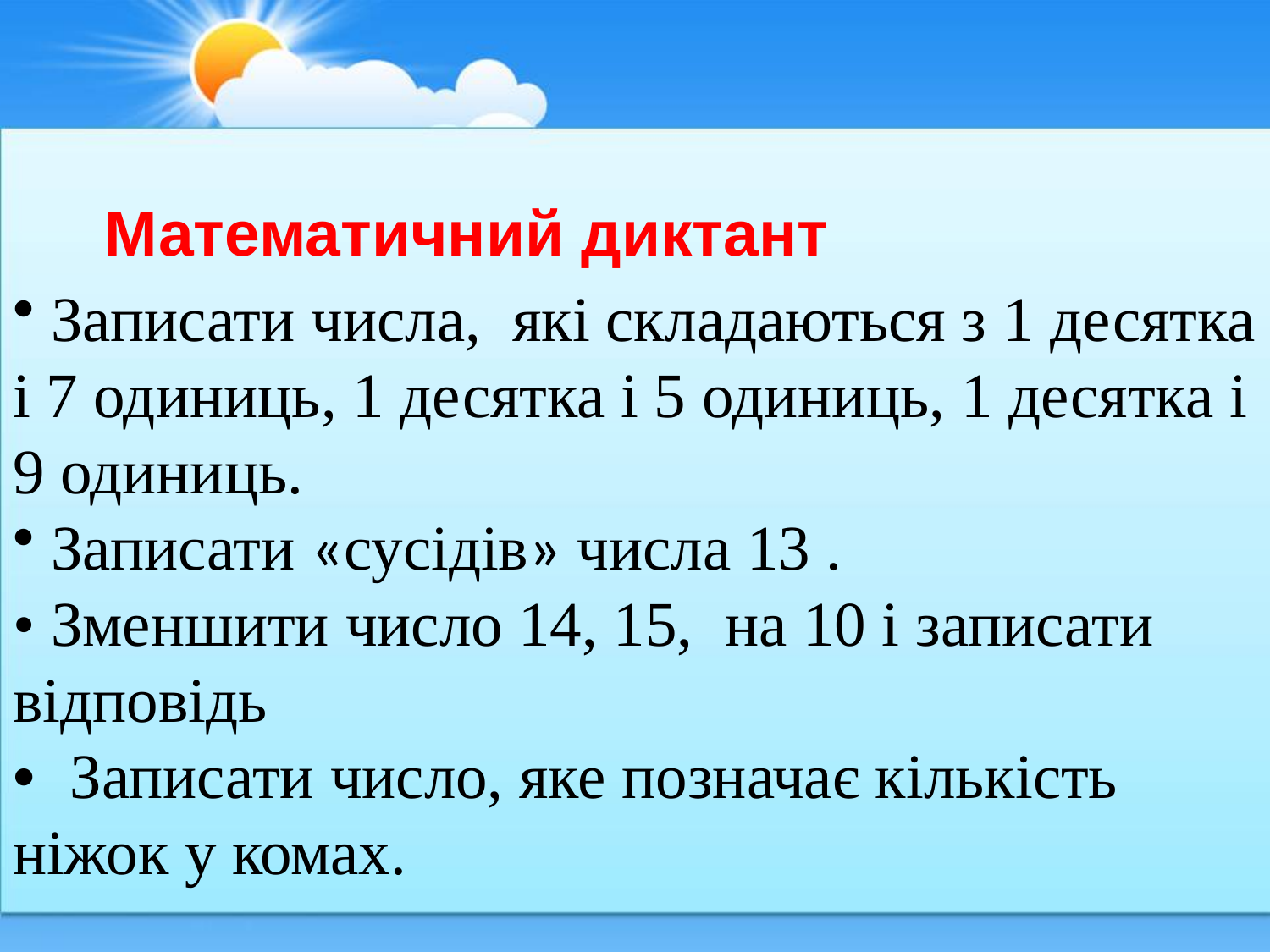

Математичний диктант

 Записати числа,  які складаються з 1 десятка і 7 одиниць, 1 десятка і 5 одиниць, 1 десятка і 9 одиниць.
 Записати «сусідів» числа 13 .
• Зменшити число 14, 15,  на 10 і записати відповідь
•  Записати число, яке позначає кількість ніжок у комах.